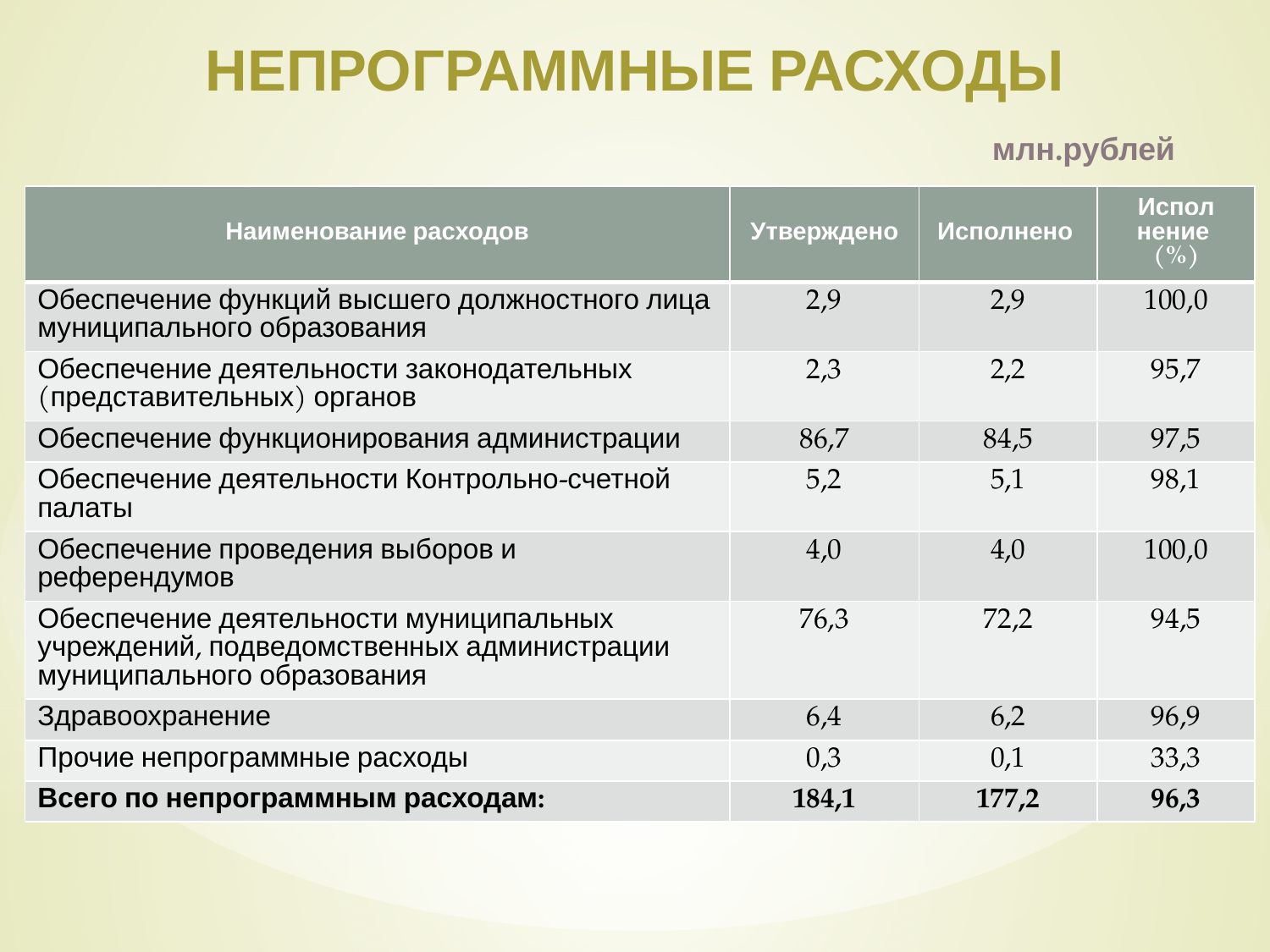

# Непрограммные расходы млн.рублей
| Наименование расходов | Утверждено | Исполнено | Испол нение (%) |
| --- | --- | --- | --- |
| Обеспечение функций высшего должностного лица муниципального образования | 2,9 | 2,9 | 100,0 |
| Обеспечение деятельности законодательных (представительных) органов | 2,3 | 2,2 | 95,7 |
| Обеспечение функционирования администрации | 86,7 | 84,5 | 97,5 |
| Обеспечение деятельности Контрольно-счетной палаты | 5,2 | 5,1 | 98,1 |
| Обеспечение проведения выборов и референдумов | 4,0 | 4,0 | 100,0 |
| Обеспечение деятельности муниципальных учреждений, подведомственных администрации муниципального образования | 76,3 | 72,2 | 94,5 |
| Здравоохранение | 6,4 | 6,2 | 96,9 |
| Прочие непрограммные расходы | 0,3 | 0,1 | 33,3 |
| Всего по непрограммным расходам: | 184,1 | 177,2 | 96,3 |